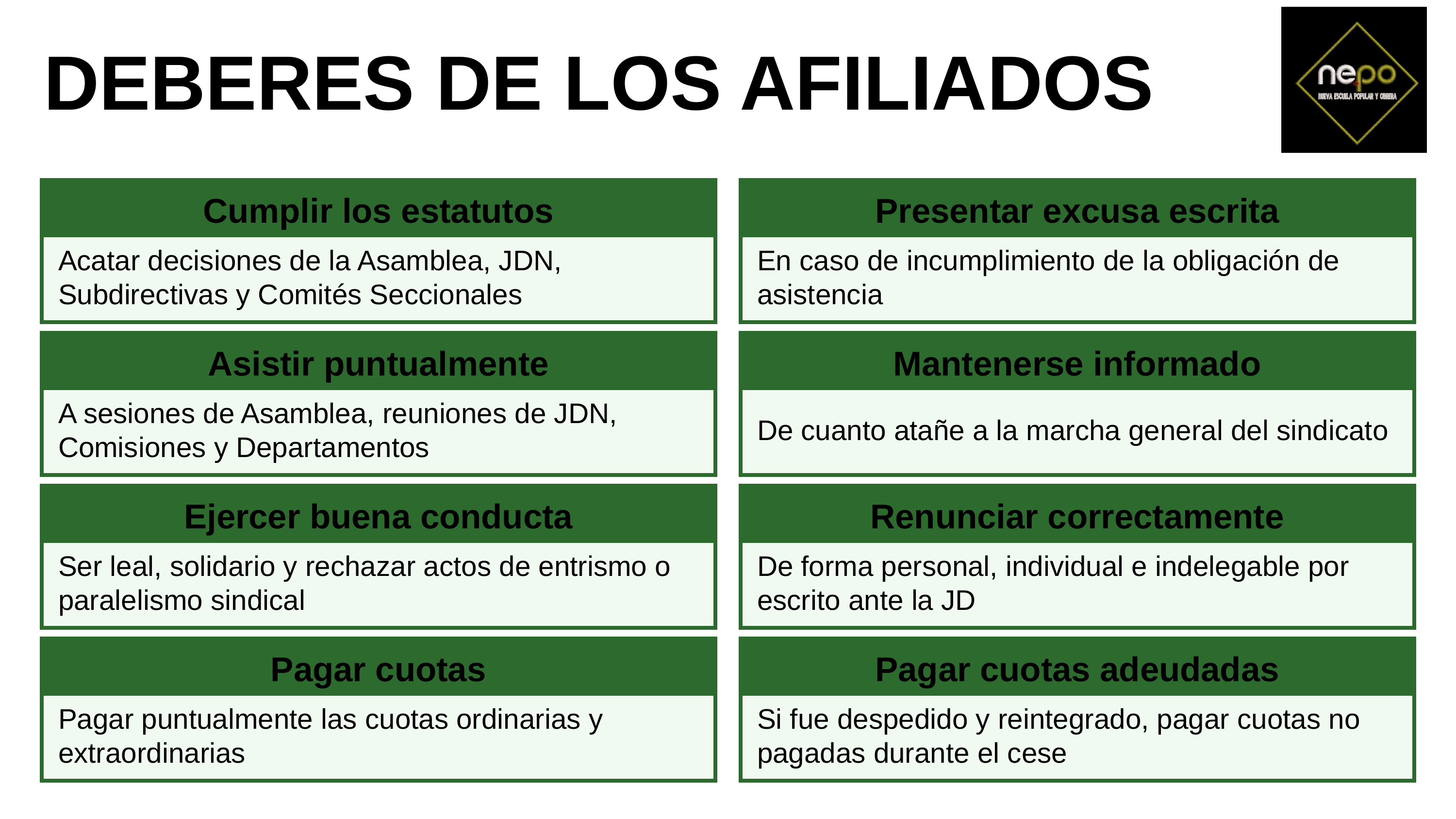

DEBERES DE LOS AFILIADOS

Cumplir los estatutos

Presentar excusa escrita

Acatar decisiones de la Asamblea, JDN, Subdirectivas y Comités Seccionales

En caso de incumplimiento de la obligación de asistencia

Asistir puntualmente

Mantenerse informado

A sesiones de Asamblea, reuniones de JDN, Comisiones y Departamentos

De cuanto atañe a la marcha general del sindicato

Ejercer buena conducta

Renunciar correctamente

Ser leal, solidario y rechazar actos de entrismo o paralelismo sindical

De forma personal, individual e indelegable por escrito ante la JD

Pagar cuotas

Pagar cuotas adeudadas

Pagar puntualmente las cuotas ordinarias y extraordinarias

Si fue despedido y reintegrado, pagar cuotas no pagadas durante el cese